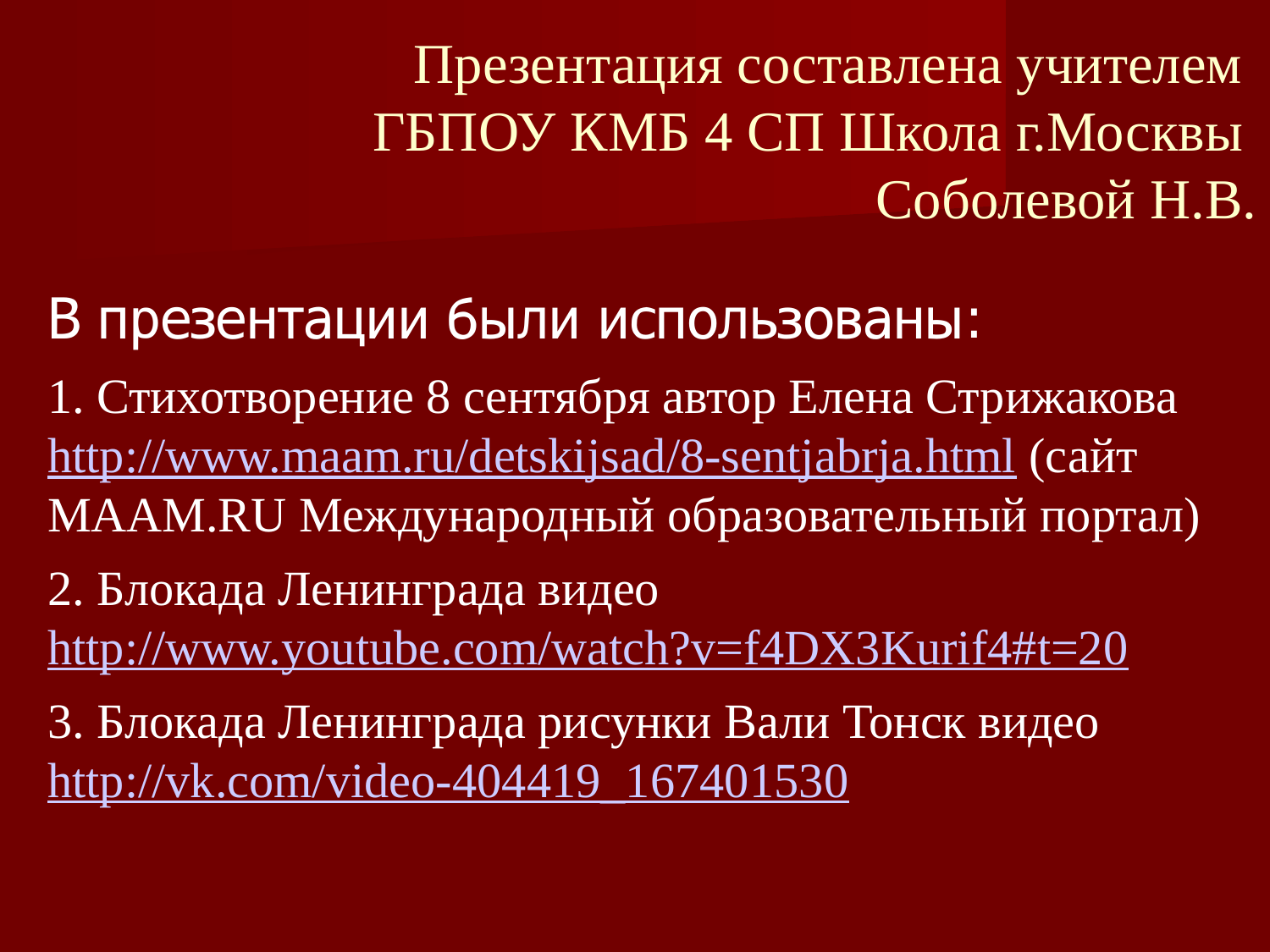

# Презентация составлена учителем ГБПОУ КМБ 4 СП Школа г.Москвы Соболевой Н.В.
В презентации были использованы:
1. Стихотворение 8 сентября автор Елена Стрижакова http://www.maam.ru/detskijsad/8-sentjabrja.html (сайт MAAM.RU Международный образовательный портал)
2. Блокада Ленинграда видео  http://www.youtube.com/watch?v=f4DX3Kurif4#t=20
3. Блокада Ленинграда рисунки Вали Тонск видео http://vk.com/video-404419_167401530